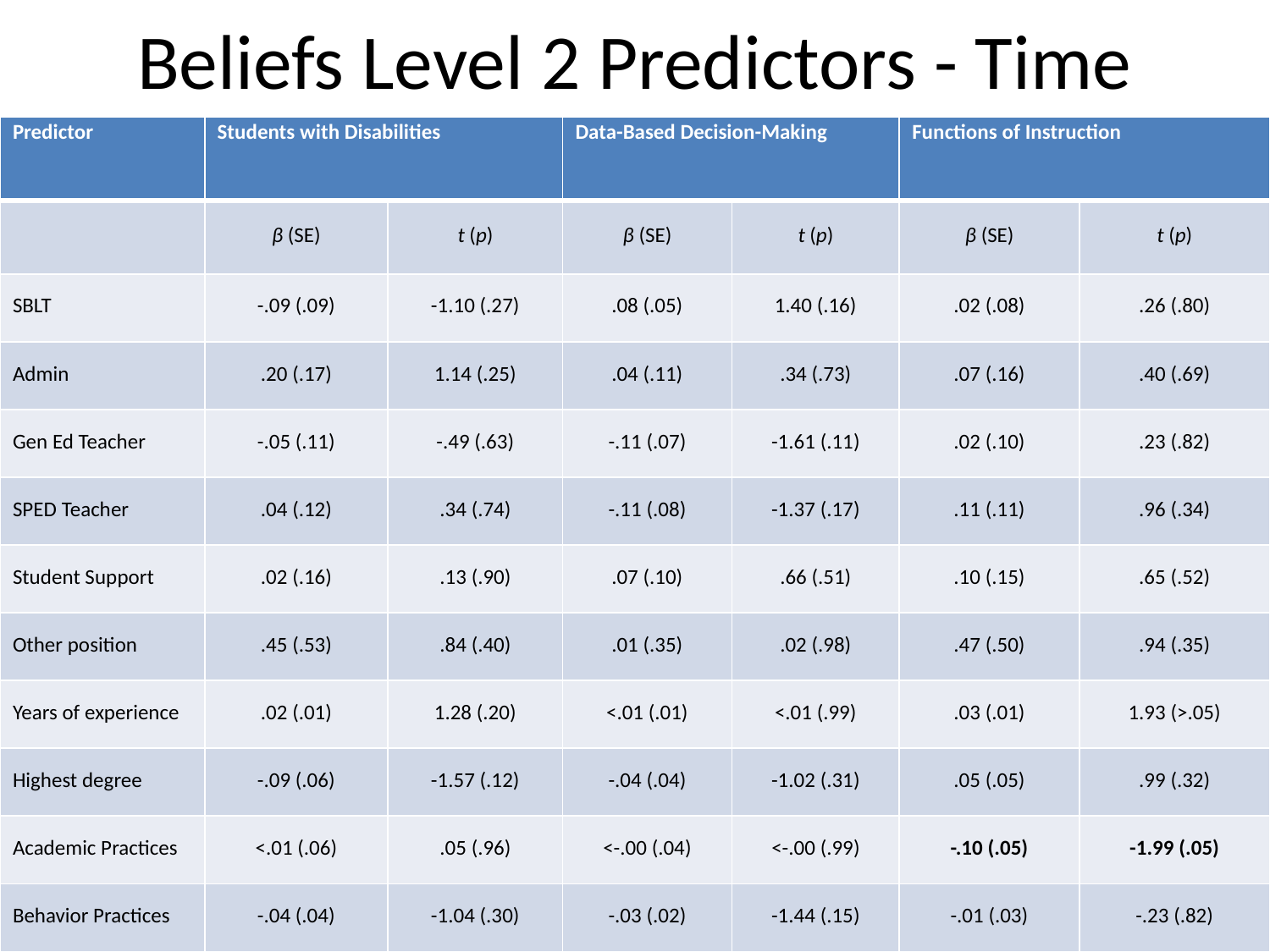

# Beliefs Level 2 Predictors - Time
| Predictor | Students with Disabilities |  | Data-Based Decision-Making |  | Functions of Instruction |  |
| --- | --- | --- | --- | --- | --- | --- |
|  | β (SE) | t (p) | β (SE) | t (p) | β (SE) | t (p) |
| SBLT | -.09 (.09) | -1.10 (.27) | .08 (.05) | 1.40 (.16) | .02 (.08) | .26 (.80) |
| Admin | .20 (.17) | 1.14 (.25) | .04 (.11) | .34 (.73) | .07 (.16) | .40 (.69) |
| Gen Ed Teacher | -.05 (.11) | -.49 (.63) | -.11 (.07) | -1.61 (.11) | .02 (.10) | .23 (.82) |
| SPED Teacher | .04 (.12) | .34 (.74) | -.11 (.08) | -1.37 (.17) | .11 (.11) | .96 (.34) |
| Student Support | .02 (.16) | .13 (.90) | .07 (.10) | .66 (.51) | .10 (.15) | .65 (.52) |
| Other position | .45 (.53) | .84 (.40) | .01 (.35) | .02 (.98) | .47 (.50) | .94 (.35) |
| Years of experience | .02 (.01) | 1.28 (.20) | <.01 (.01) | <.01 (.99) | .03 (.01) | 1.93 (>.05) |
| Highest degree | -.09 (.06) | -1.57 (.12) | -.04 (.04) | -1.02 (.31) | .05 (.05) | .99 (.32) |
| Academic Practices | <.01 (.06) | .05 (.96) | <-.00 (.04) | <-.00 (.99) | -.10 (.05) | -1.99 (.05) |
| Behavior Practices | -.04 (.04) | -1.04 (.30) | -.03 (.02) | -1.44 (.15) | -.01 (.03) | -.23 (.82) |